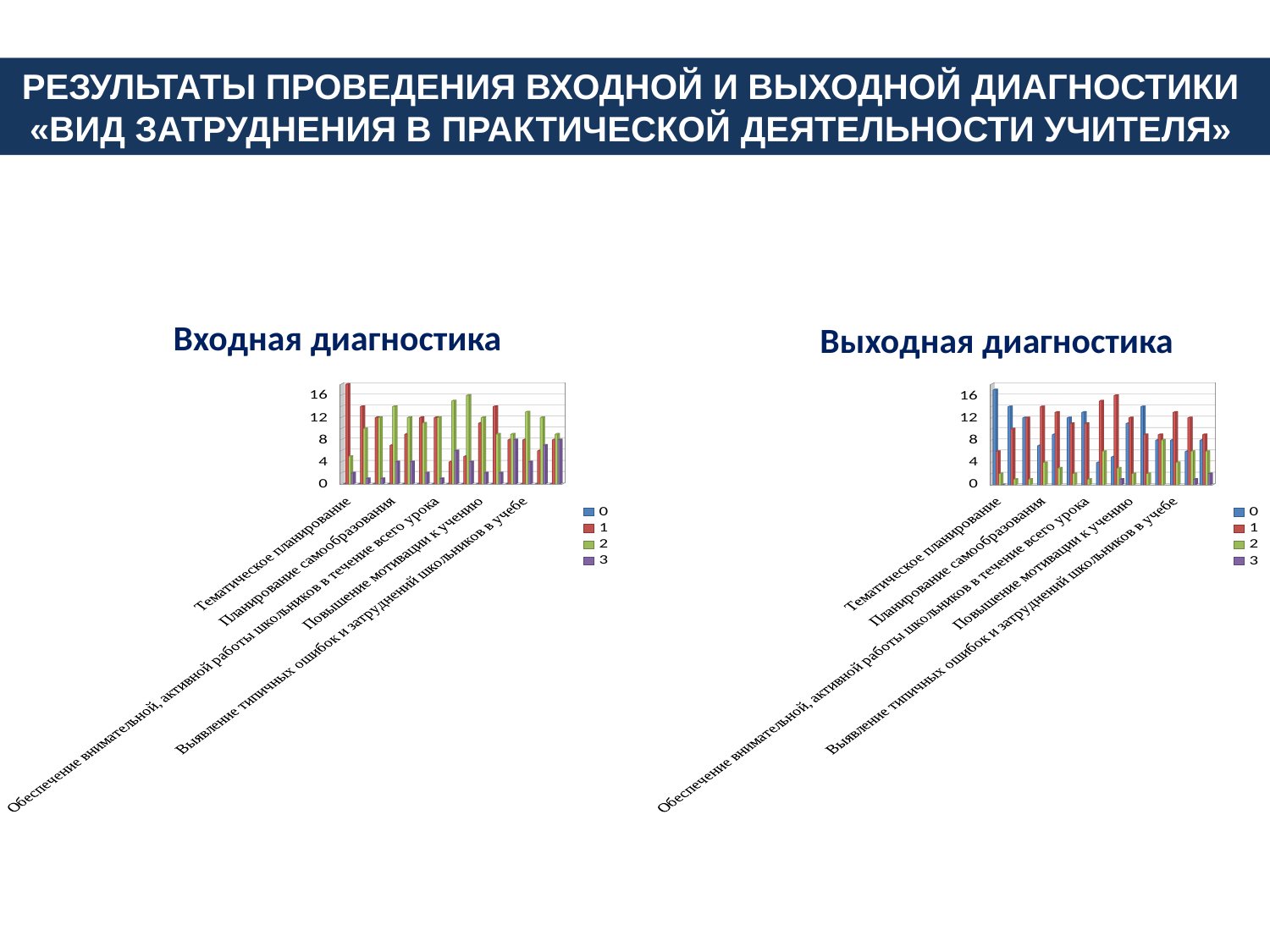

РЕЗУЛЬТАТЫ ПРОВЕДЕНИЯ ВХОДНОЙ И ВЫХОДНОЙ ДИАГНОСТИКИ
«ВИД ЗАТРУДНЕНИЯ В ПРАКТИЧЕСКОЙ ДЕЯТЕЛЬНОСТИ УЧИТЕЛЯ»
Входная диагностика

Выходная диагностика

[unsupported chart]

[unsupported chart]